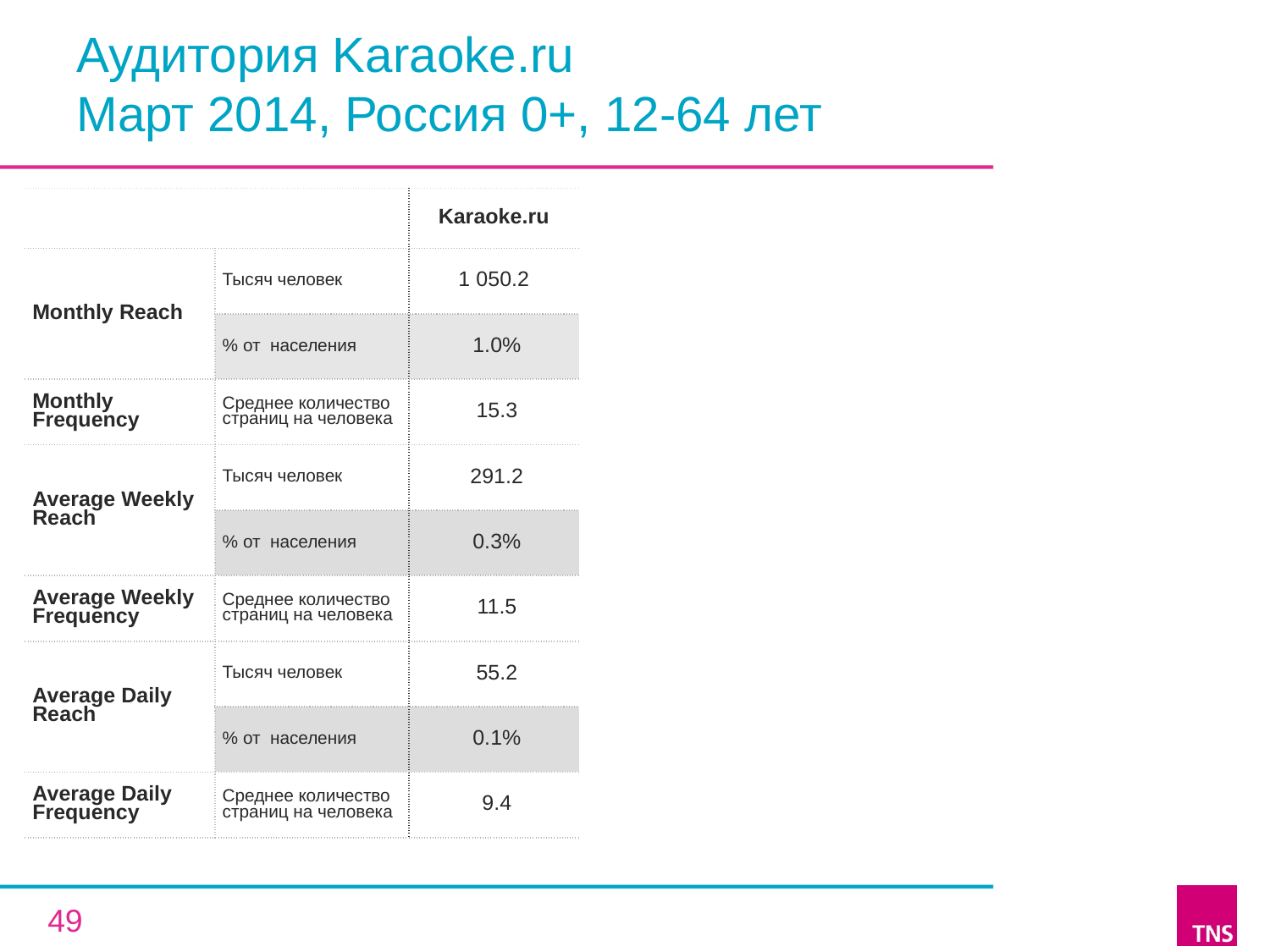

# Аудитория Karaoke.ru Март 2014, Россия 0+, 12-64 лет
|  |  | Karaoke.ru |
| --- | --- | --- |
| Monthly Reach | Тысяч человек | 1 050.2 |
|  | % от населения | 1.0% |
| Monthly Frequency | Среднее количество страниц на человека | 15.3 |
| Average Weekly Reach | Тысяч человек | 291.2 |
|  | % от населения | 0.3% |
| Average Weekly Frequency | Среднее количество страниц на человека | 11.5 |
| Average Daily Reach | Тысяч человек | 55.2 |
|  | % от населения | 0.1% |
| Average Daily Frequency | Среднее количество страниц на человека | 9.4 |

49